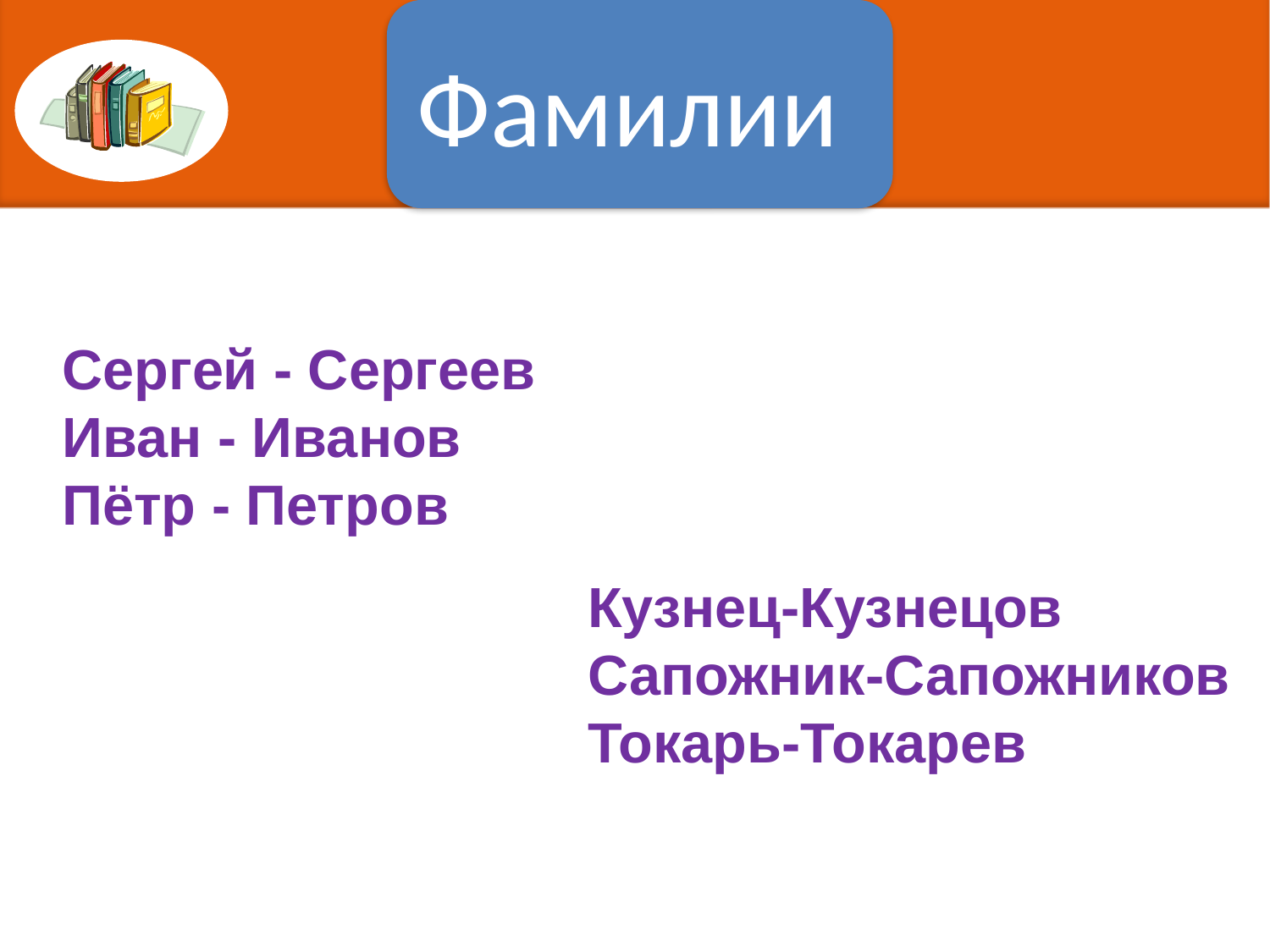

Фамилии
Сергей - Сергеев
Иван - Иванов
Пётр - Петров
Кузнец-Кузнецов
Сапожник-Сапожников
Токарь-Токарев
Фамилии